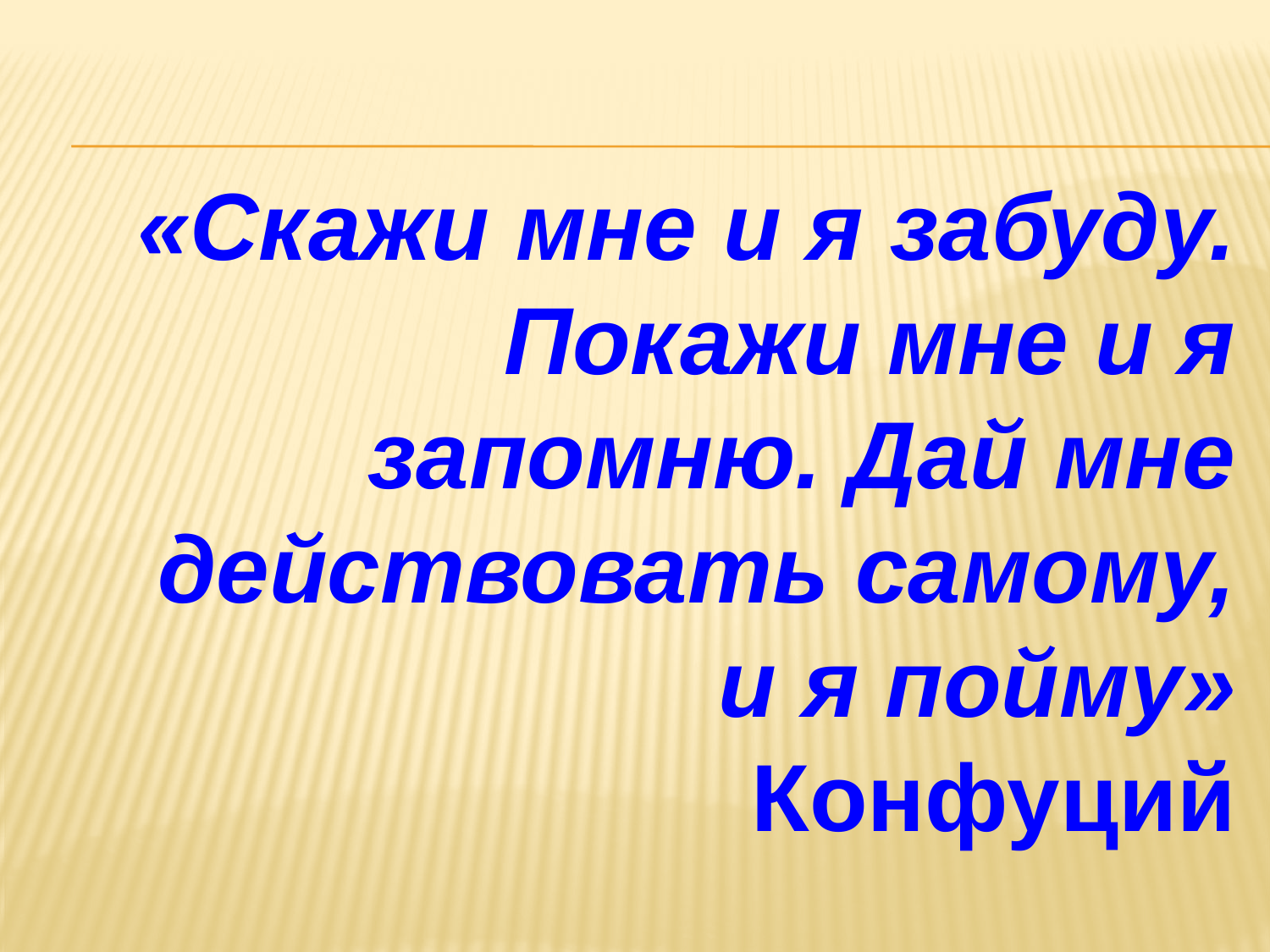

«Скажи мне и я забуду. Покажи мне и я запомню. Дай мне действовать самому, и я пойму»
Конфуций